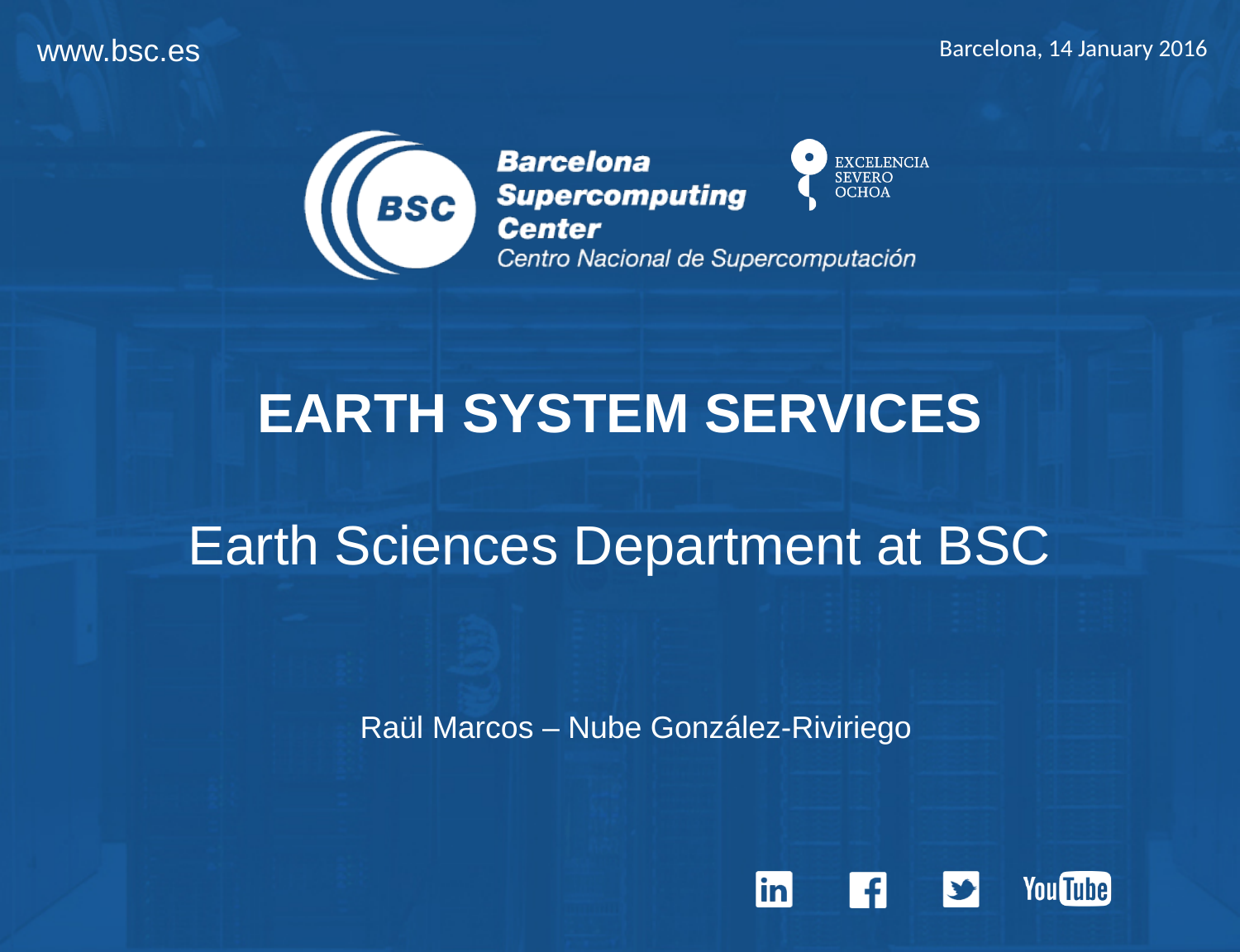

Barcelona, 14 January 2016
EARTH SYSTEM SERVICES

Earth Sciences Department at BSC

Raül Marcos – Nube González-Riviriego